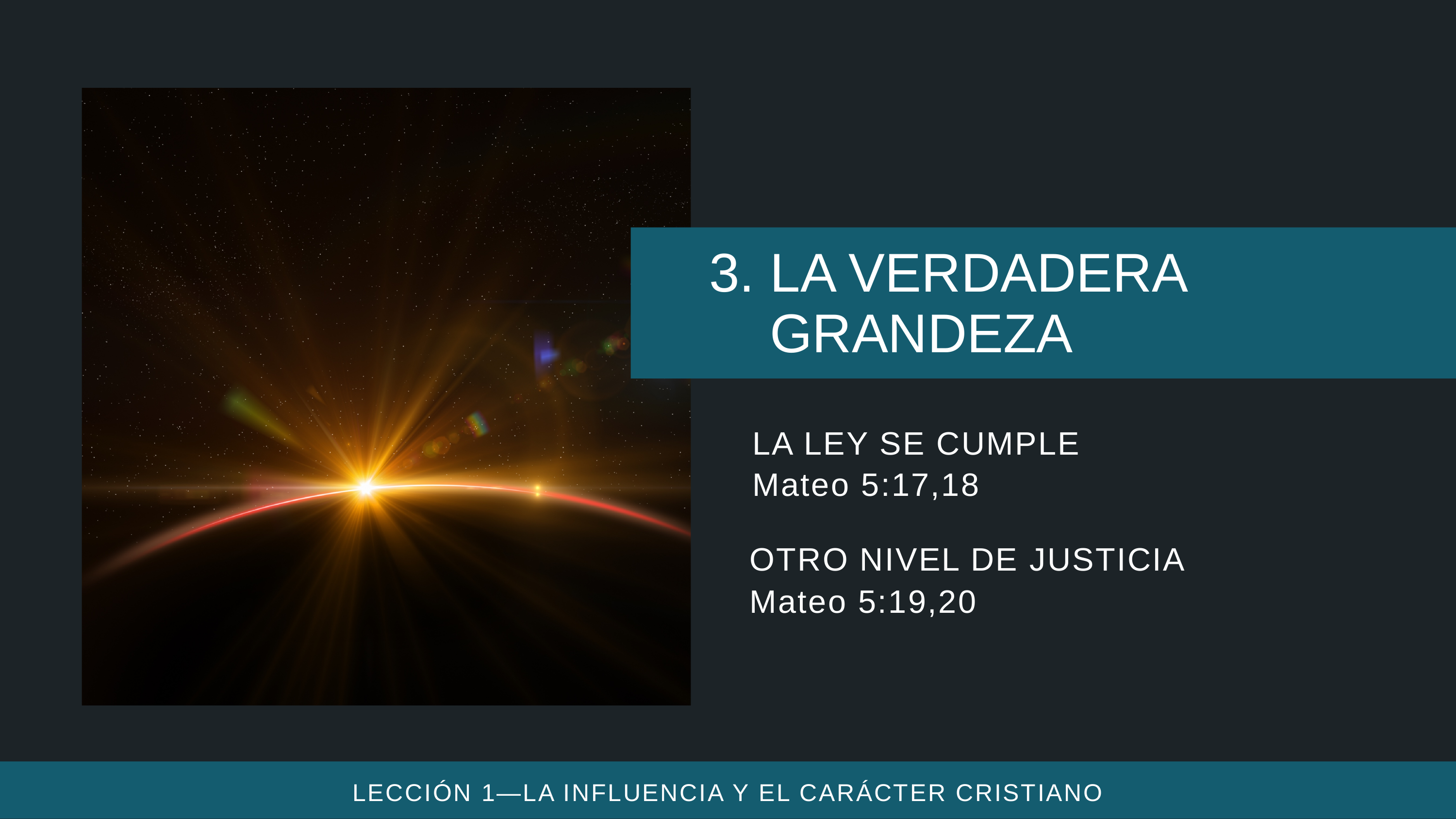

LA LEY SE CUMPLE
Mateo 5:17,18
OTRO NIVEL DE JUSTICIA
Mateo 5:19,20